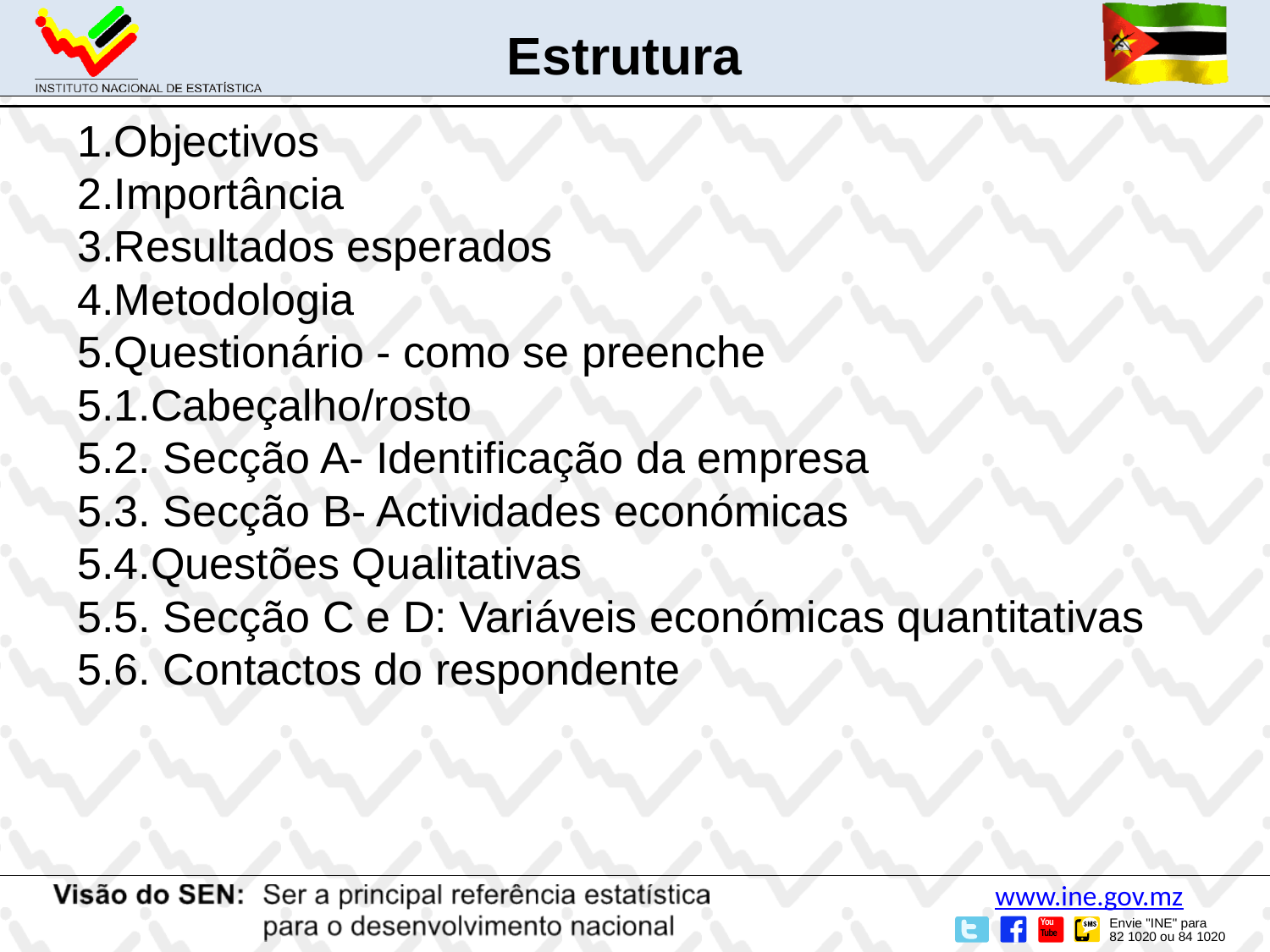

# Estrutura
1.Objectivos
2.Importância
3.Resultados esperados
4.Metodologia
5.Questionário - como se preenche
5.1.Cabeçalho/rosto
5.2. Secção A- Identificação da empresa
5.3. Secção B- Actividades económicas
5.4.Questões Qualitativas
5.5. Secção C e D: Variáveis económicas quantitativas
5.6. Contactos do respondente